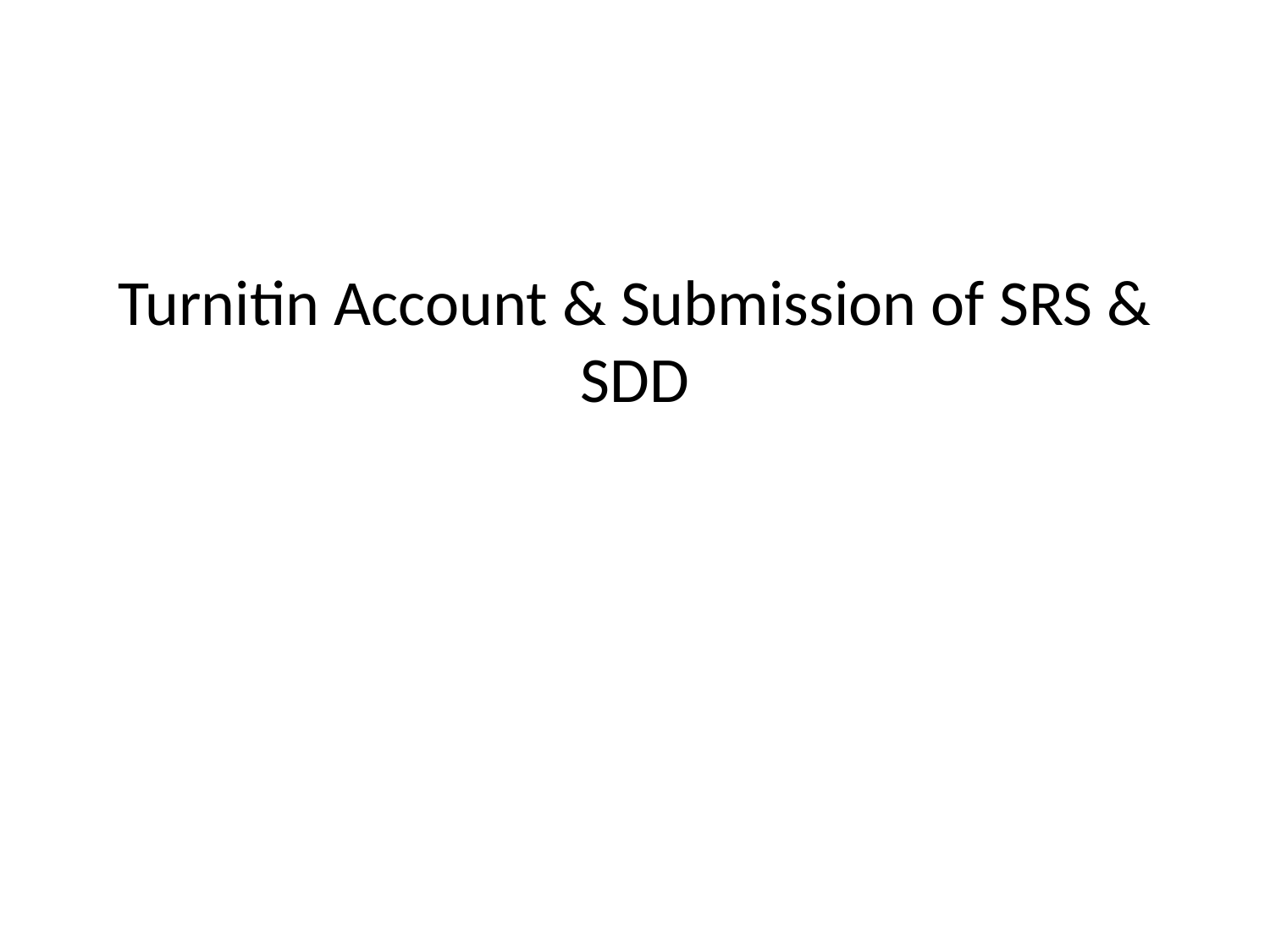

# Turnitin Account & Submission of SRS & SDD